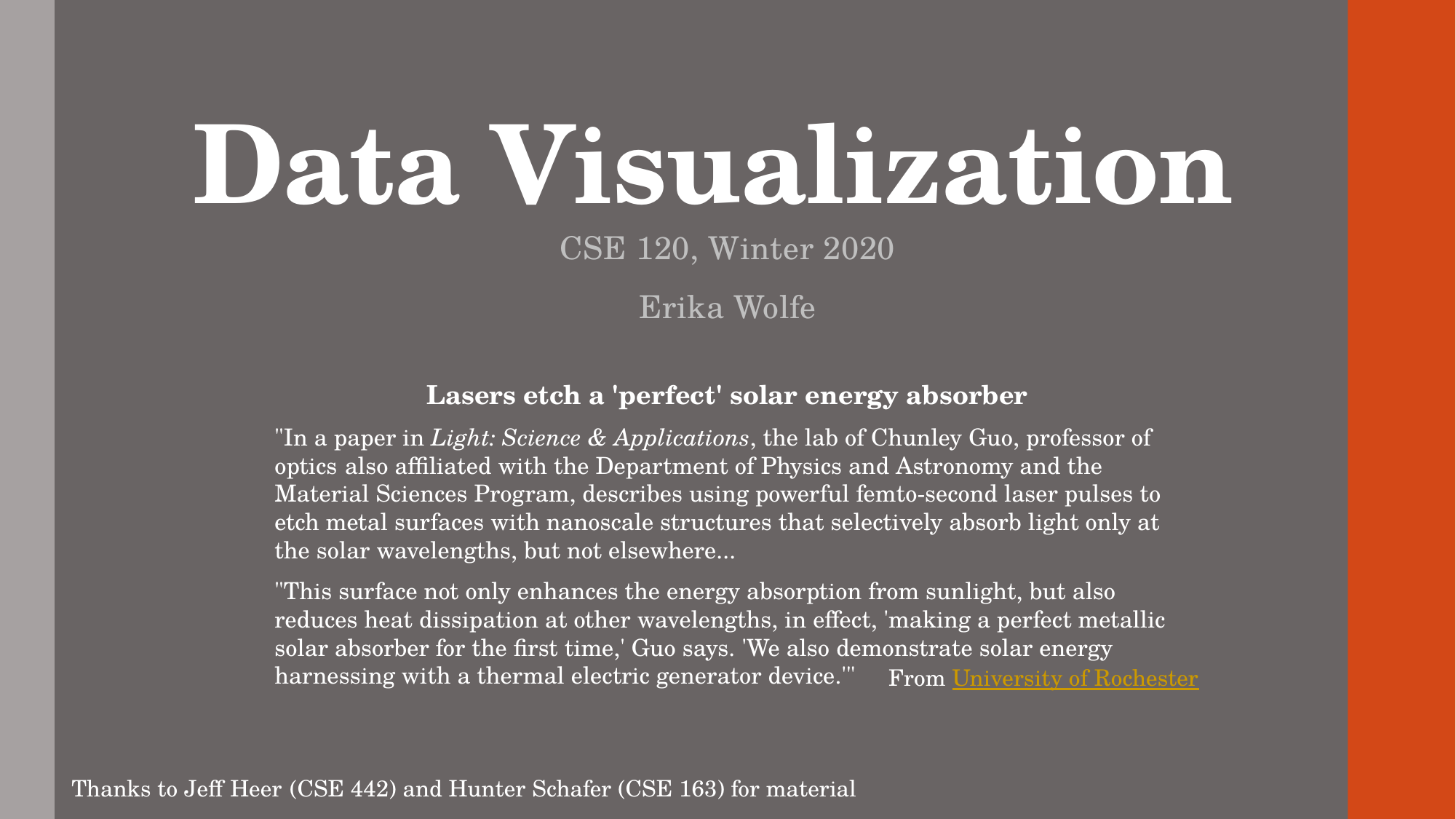

# Data Visualization
CSE 120, Winter 2020
Erika Wolfe
Lasers etch a 'perfect' solar energy absorber
"In a paper in Light: Science & Applications, the lab of Chunley Guo, professor of optics also affiliated with the Department of Physics and Astronomy and the Material Sciences Program, describes using powerful femto-second laser pulses to etch metal surfaces with nanoscale structures that selectively absorb light only at the solar wavelengths, but not elsewhere...
"This surface not only enhances the energy absorption from sunlight, but also reduces heat dissipation at other wavelengths, in effect, 'making a perfect metallic solar absorber for the first time,' Guo says. 'We also demonstrate solar energy harnessing with a thermal electric generator device.'"

From University of Rochester
Thanks to Jeff Heer (CSE 442) and Hunter Schafer (CSE 163) for material​